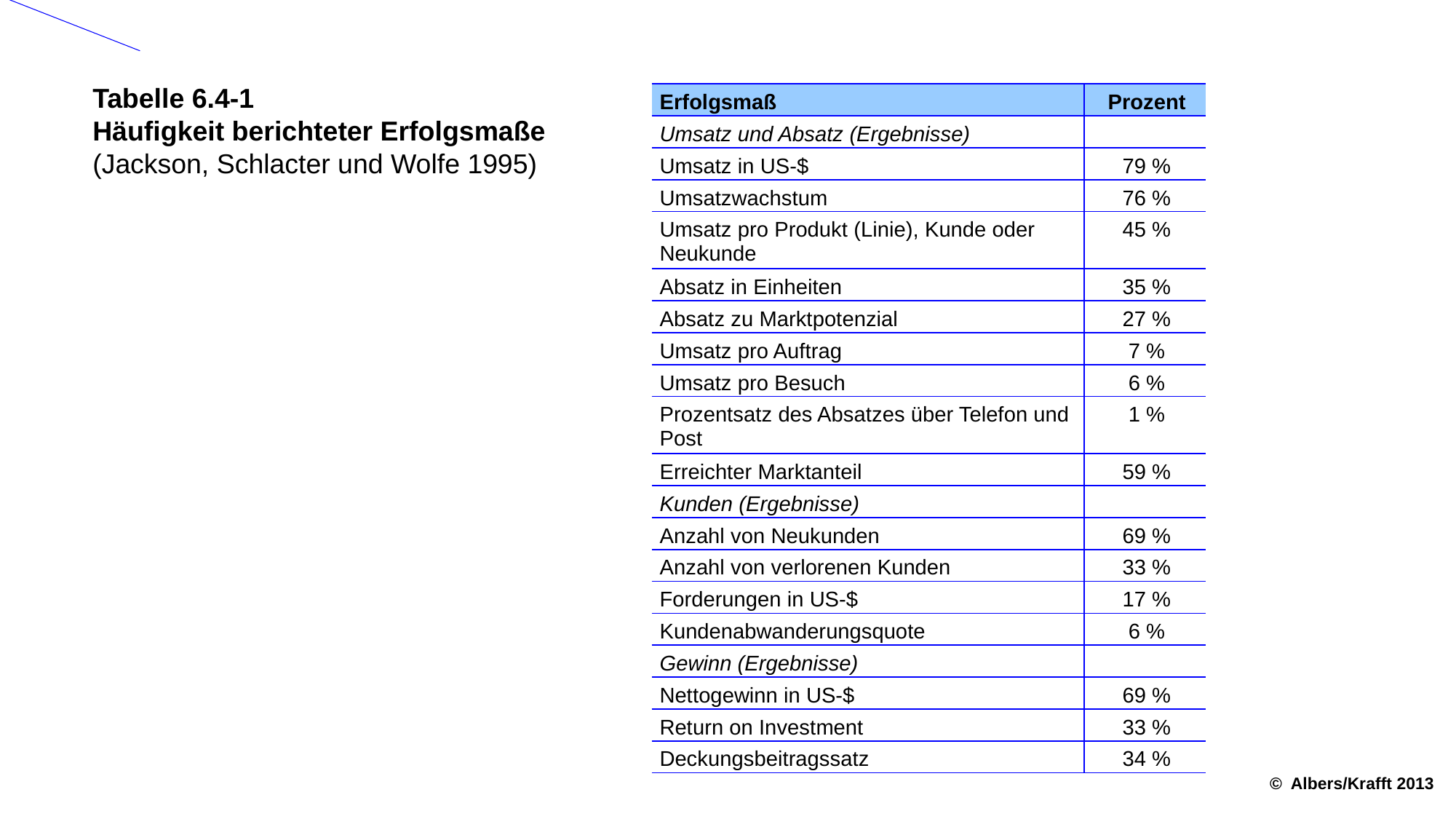

Tabelle 6.4-1
Häufigkeit berichteter Erfolgsmaße
(Jackson, Schlacter und Wolfe 1995)
| Erfolgsmaß | Prozent |
| --- | --- |
| Umsatz und Absatz (Ergebnisse) |  |
| Umsatz in US-$ | 79 % |
| Umsatzwachstum | 76 % |
| Umsatz pro Produkt (Linie), Kunde oder Neukunde | 45 % |
| Absatz in Einheiten | 35 % |
| Absatz zu Marktpotenzial | 27 % |
| Umsatz pro Auftrag | 7 % |
| Umsatz pro Besuch | 6 % |
| Prozentsatz des Absatzes über Telefon und Post | 1 % |
| Erreichter Marktanteil | 59 % |
| Kunden (Ergebnisse) |  |
| Anzahl von Neukunden | 69 % |
| Anzahl von verlorenen Kunden | 33 % |
| Forderungen in US-$ | 17 % |
| Kundenabwanderungsquote | 6 % |
| Gewinn (Ergebnisse) |  |
| Nettogewinn in US-$ | 69 % |
| Return on Investment | 33 % |
| Deckungsbeitragssatz | 34 % |
©  Albers/Krafft 2013